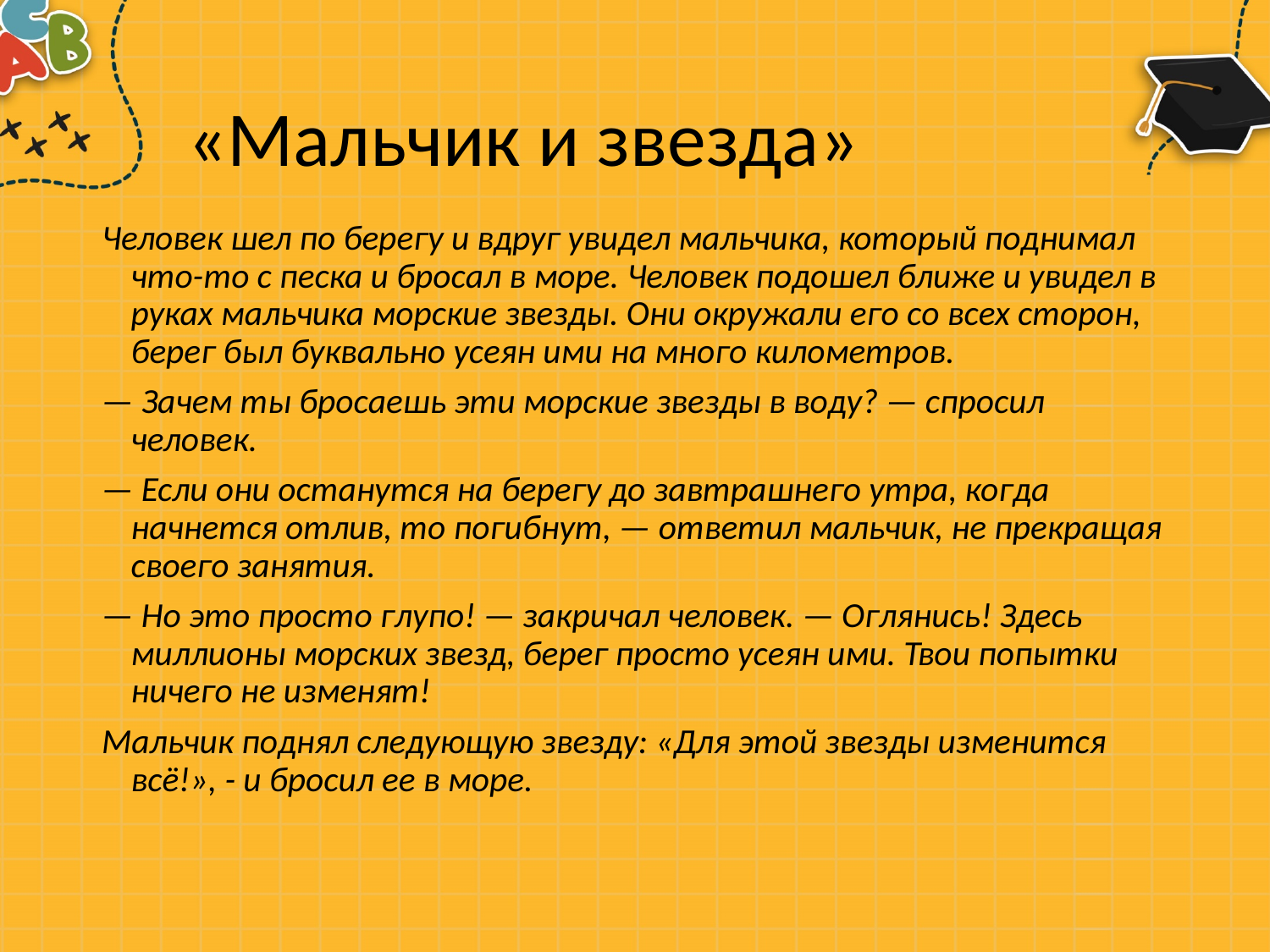

# «Мальчик и звезда»
Человек шел по берегу и вдруг увидел мальчика, который поднимал что-то с песка и бросал в море. Человек подошел ближе и увидел в руках мальчика морские звезды. Они окружали его со всех сторон, берег был буквально усеян ими на много километров.
— Зачем ты бросаешь эти морские звезды в воду? — спросил человек.
— Если они останутся на берегу до завтрашнего утра, когда начнется отлив, то погибнут, — ответил мальчик, не прекращая своего занятия.
— Но это просто глупо! — закричал человек. — Оглянись! Здесь миллионы морских звезд, берег просто усеян ими. Твои попытки ничего не изменят!
Мальчик поднял следующую звезду: «Для этой звезды изменится всё!», - и бросил ее в море.